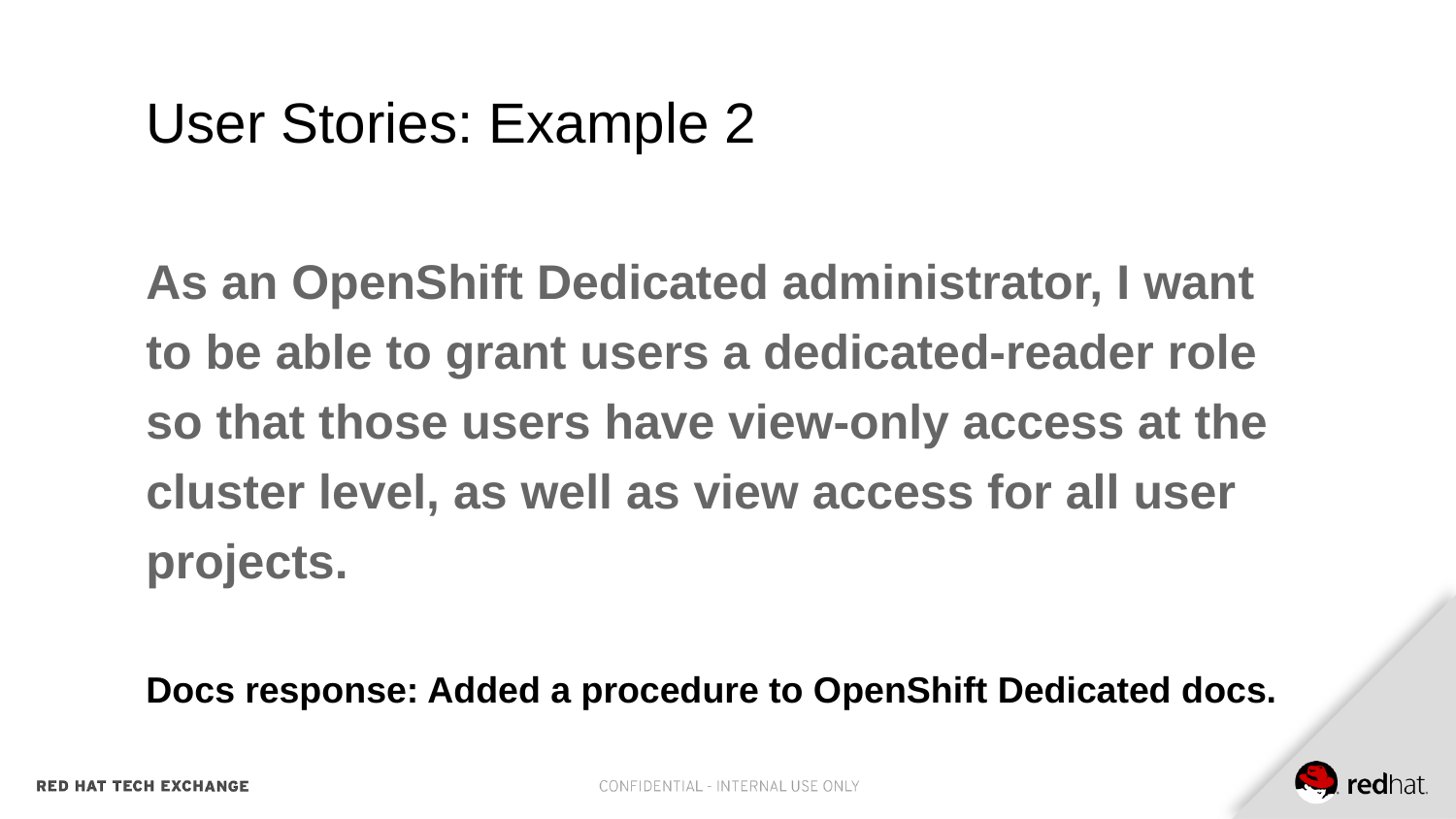

# User Stories: Example 2

As an OpenShift Dedicated administrator, I want to be able to grant users a dedicated-reader role so that those users have view-only access at the cluster level, as well as view access for all user projects.

Docs response: Added a procedure to OpenShift Dedicated docs.